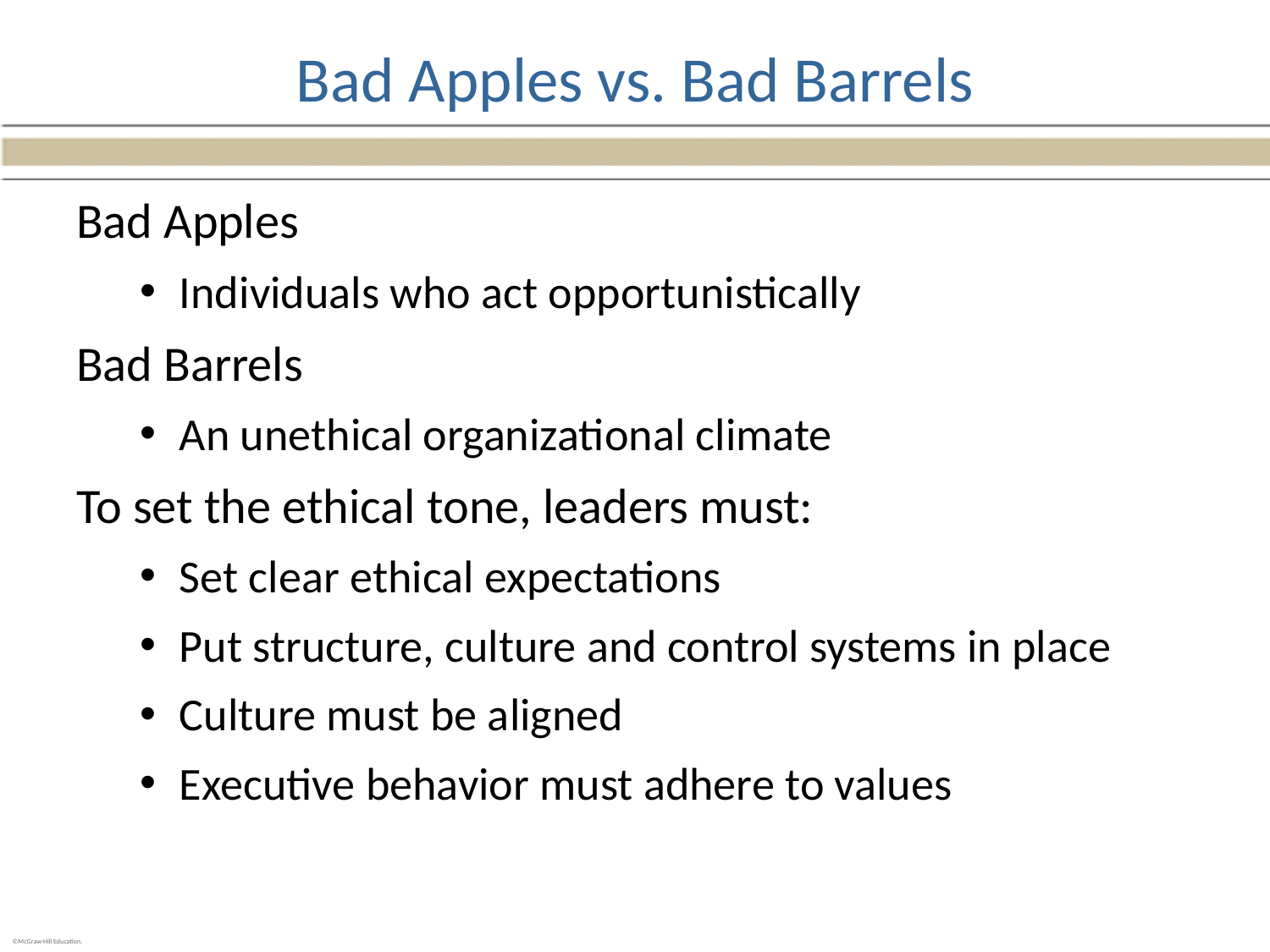

# Bad Apples vs. Bad Barrels
Bad Apples
Individuals who act opportunistically
Bad Barrels
An unethical organizational climate
To set the ethical tone, leaders must:
Set clear ethical expectations
Put structure, culture and control systems in place
Culture must be aligned
Executive behavior must adhere to values